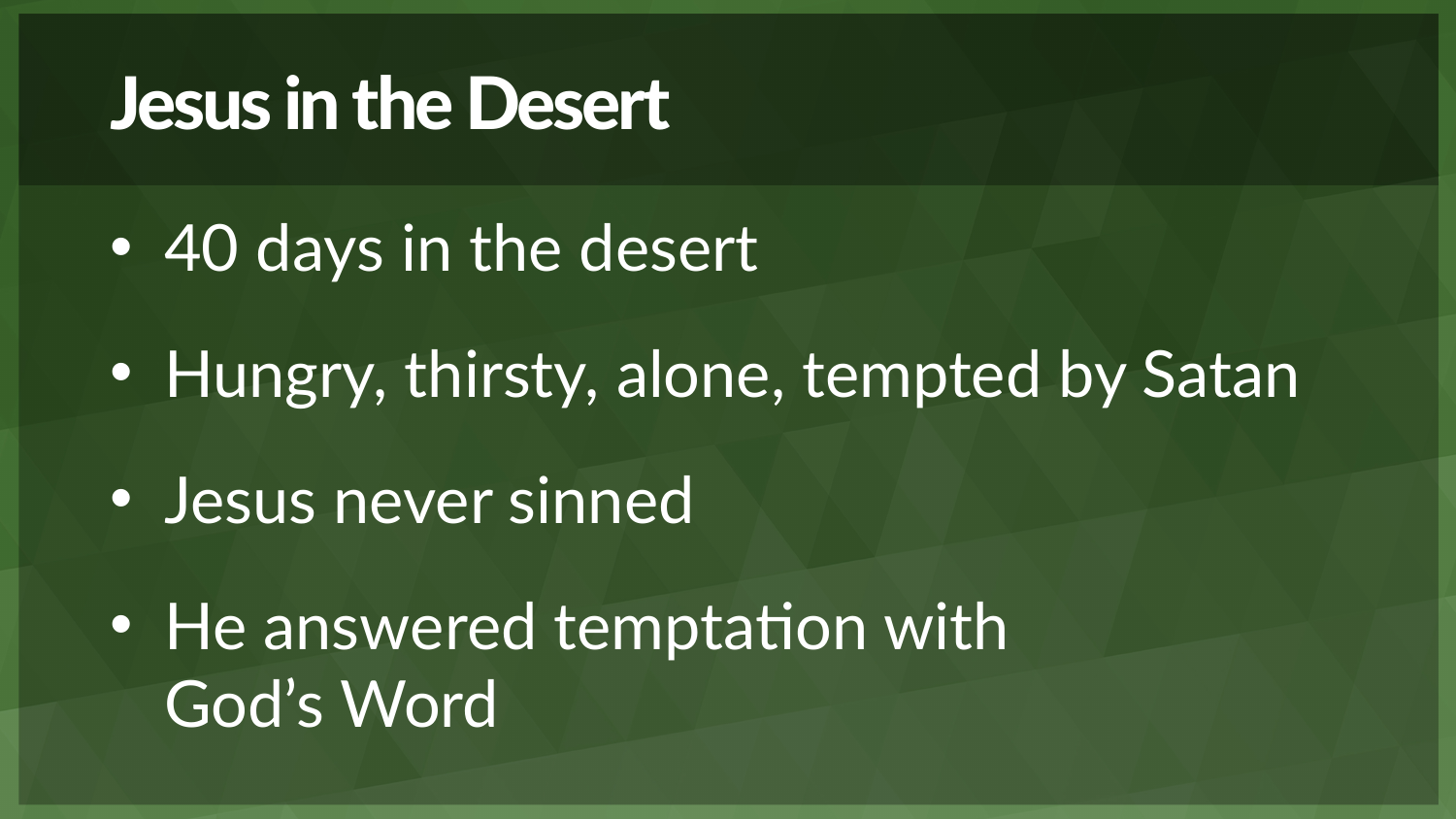

# Jesus in the Desert
40 days in the desert
Hungry, thirsty, alone, tempted by Satan
Jesus never sinned
He answered temptation with
God’s Word